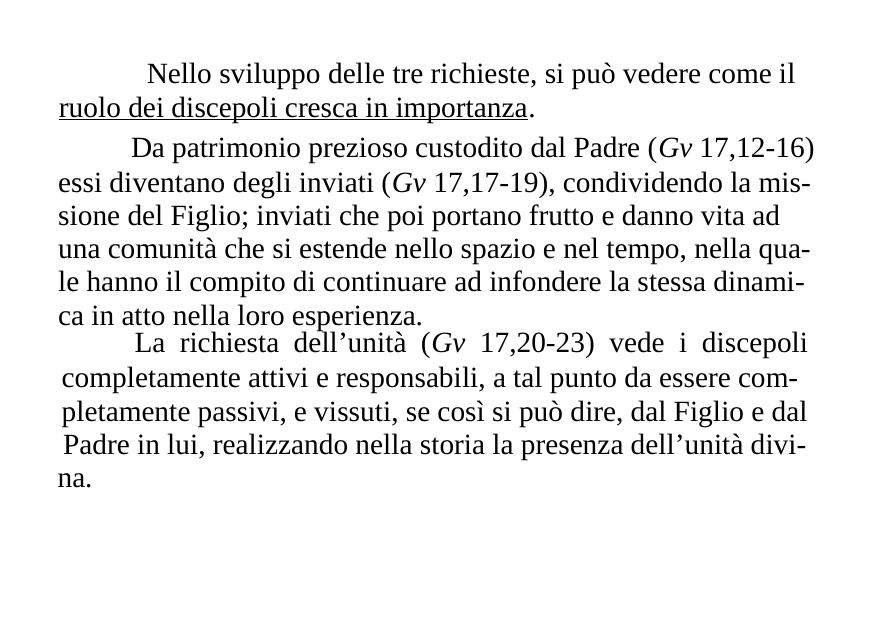

Nello sviluppo delle tre richieste, si può vedere come il
ruolo dei discepoli cresca in importanza.
	Da patrimonio prezioso custodito dal Padre (Gv 17,12-16)
essi diventano degli inviati (Gv 17,17-19), condividendo la mis-
sione del Figlio; inviati che poi portano frutto e danno vita ad
una comunità che si estende nello spazio e nel tempo, nella qua-
le hanno il compito di continuare ad infondere la stessa dinami-
ca in atto nella loro esperienza.
La  richiesta  dell’unità  (Gv  17,20-23)  vede  i  discepoli
completamente attivi e responsabili, a tal punto da essere com-
pletamente passivi, e vissuti, se così si può dire, dal Figlio e dal
Padre in lui, realizzando nella storia la presenza dell’unità divi-
na.